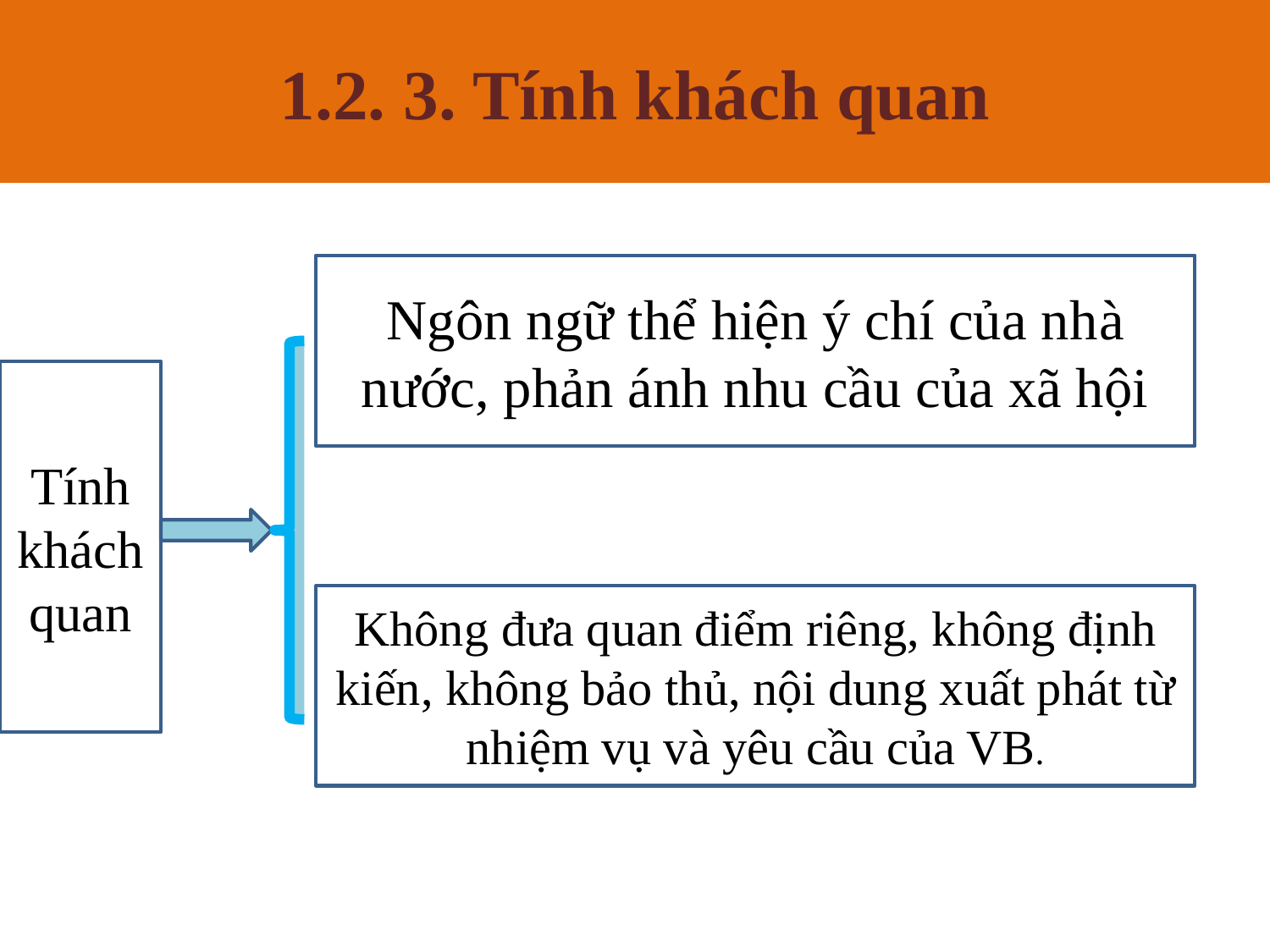

1.2. 3. Tính khách quan
#
Ngôn ngữ thể hiện ý chí của nhà nước, phản ánh nhu cầu của xã hội

Tính khách quan

Không đưa quan điểm riêng, không định kiến, không bảo thủ, nội dung xuất phát từ nhiệm vụ và yêu cầu của VB.